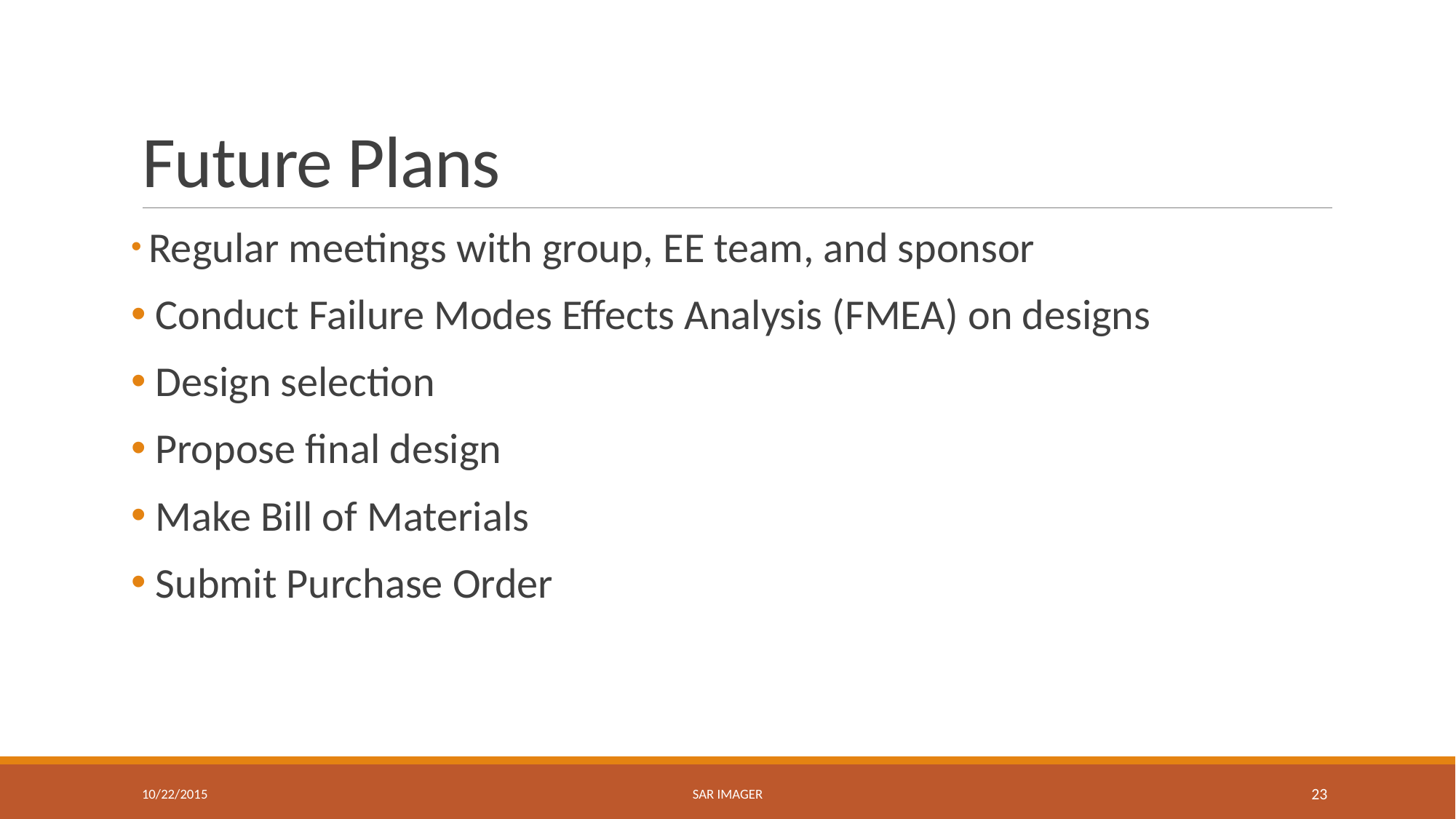

# Future Plans
 Regular meetings with group, EE team, and sponsor
 Conduct Failure Modes Effects Analysis (FMEA) on designs
 Design selection
 Propose final design
 Make Bill of Materials
 Submit Purchase Order
10/22/2015
SAR Imager
23